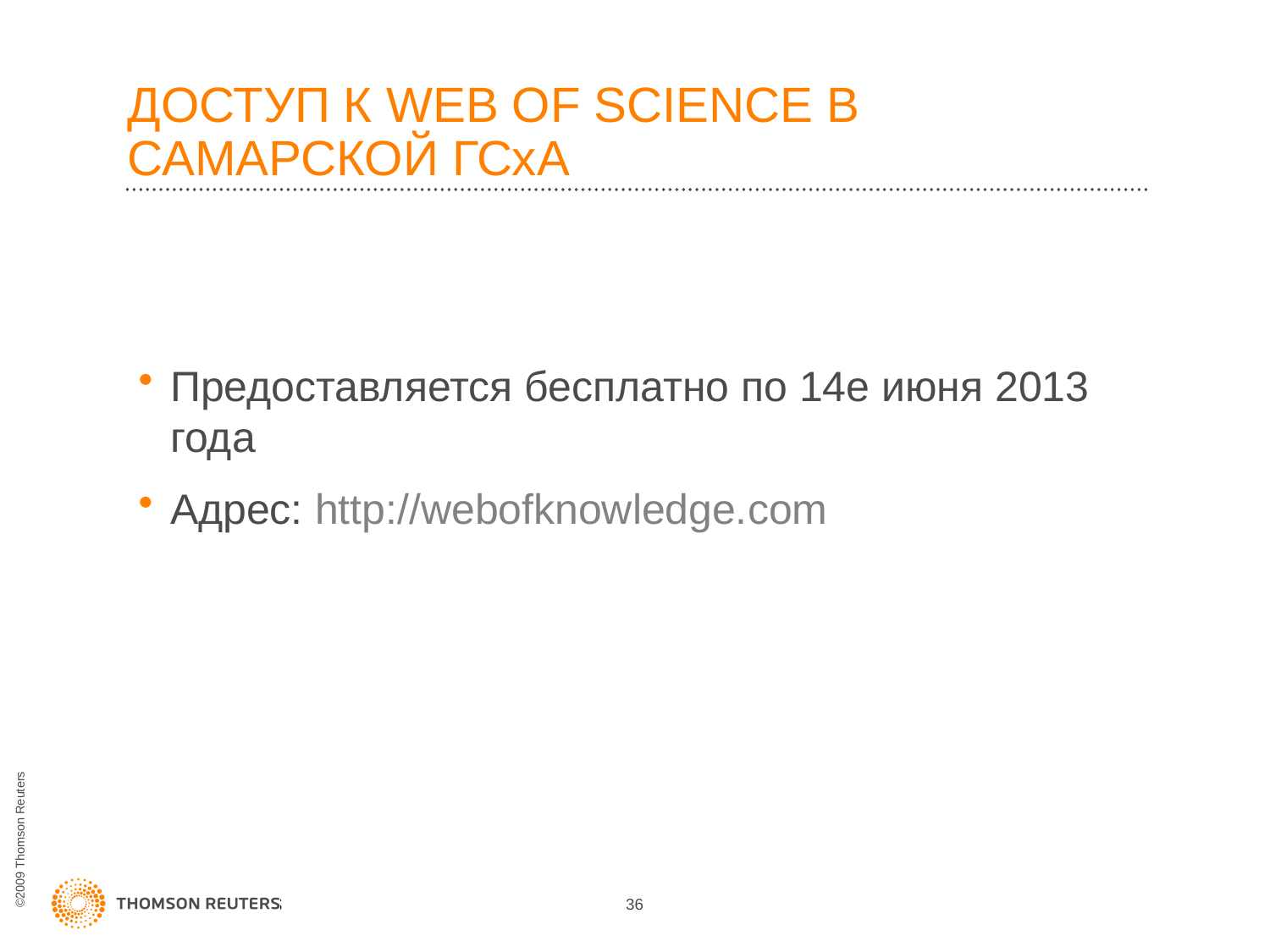

# ДОСТУП К WEB OF SCIENCE В САМАРСКОЙ ГСхА
Предоставляется бесплатно по 14е июня 2013 года
Адрес: http://webofknowledge.com

36